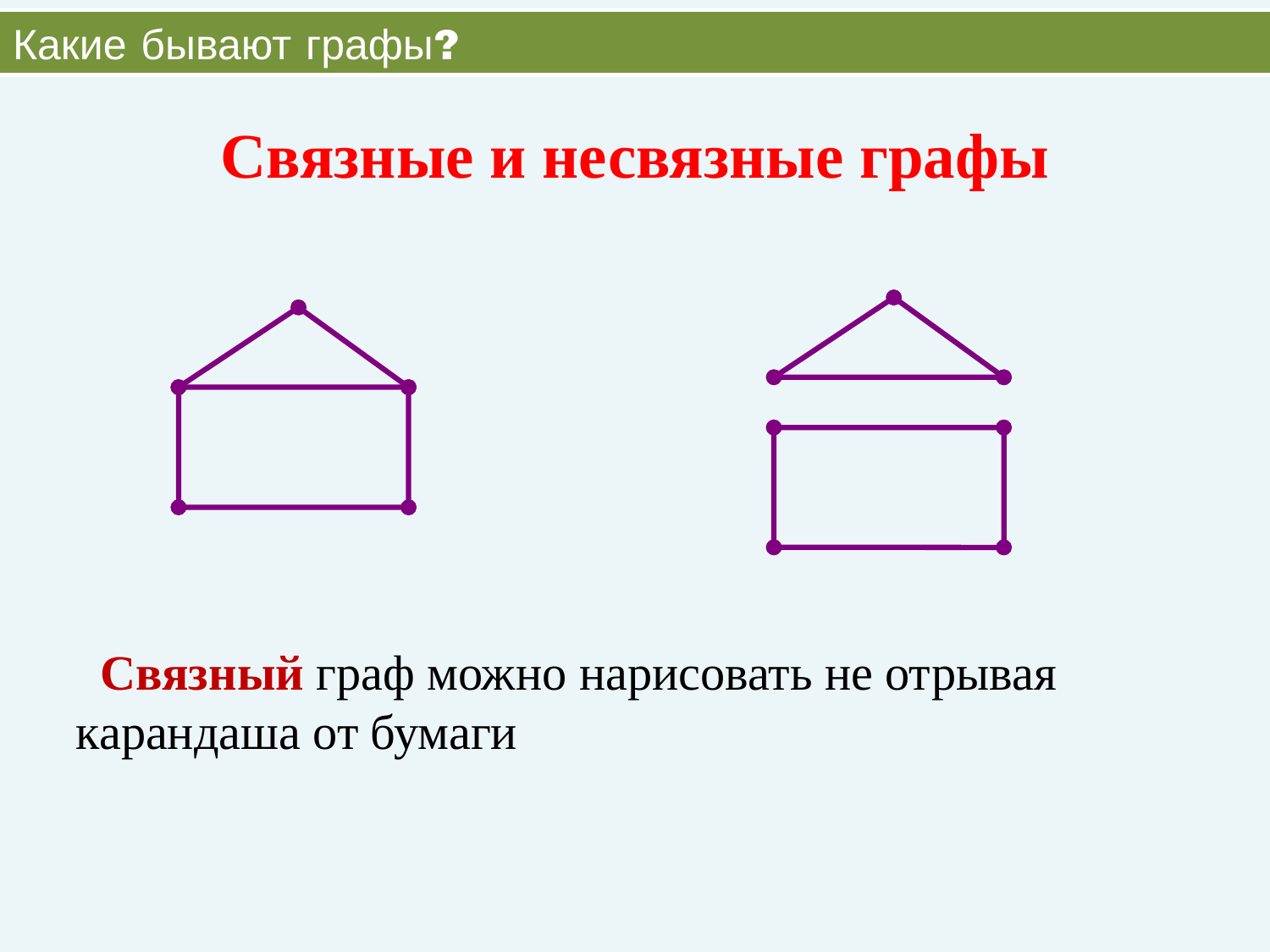

Какие бывают графы?

# Связные и несвязные графы

  Связный граф можно нарисовать не отрывая карандаша от бумаги